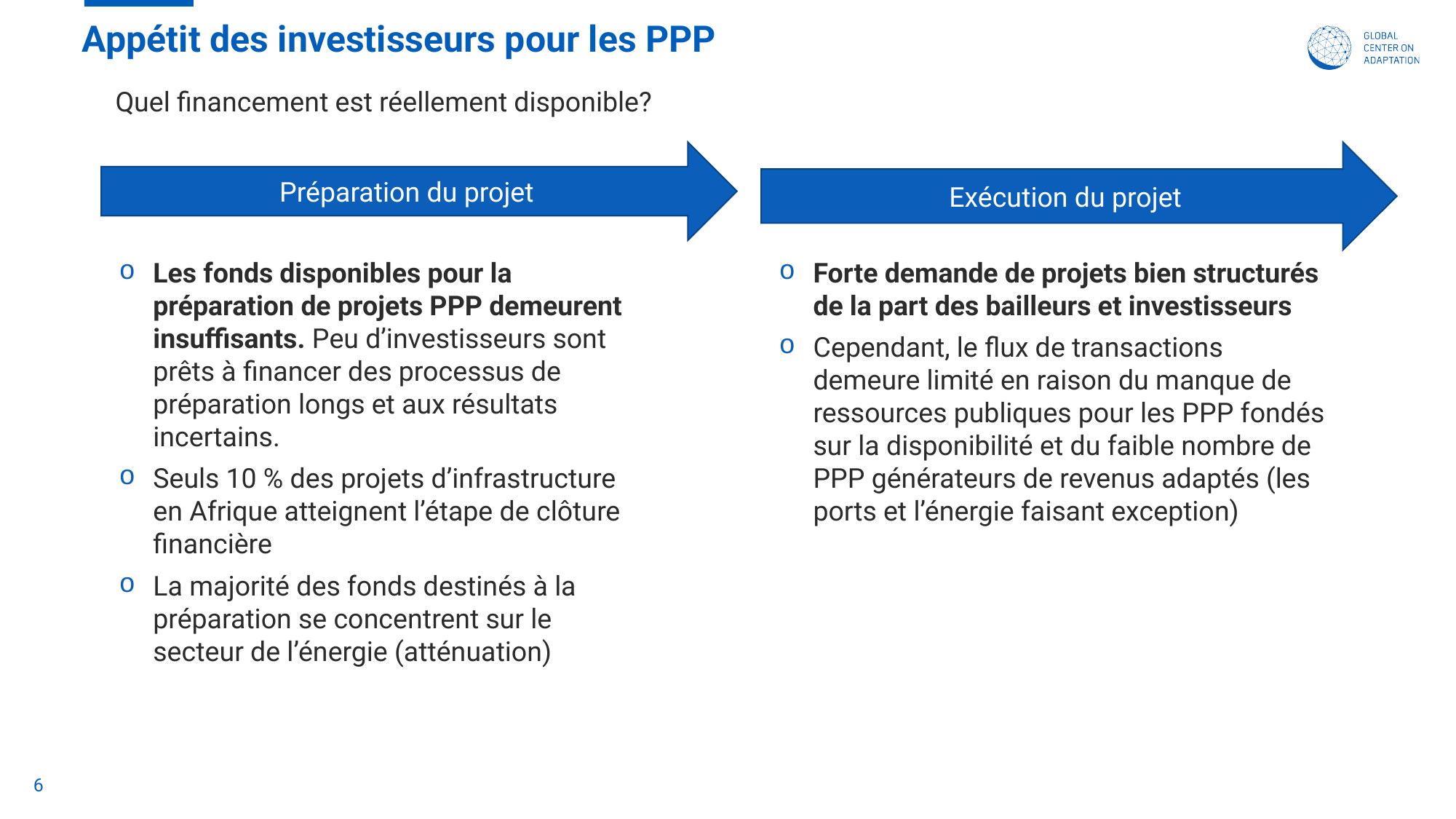

Préparation du projet
Exécution du projet
# Appétit des investisseurs pour les PPP
Quel financement est réellement disponible?
Forte demande de projets bien structurés de la part des bailleurs et investisseurs
Cependant, le flux de transactions demeure limité en raison du manque de ressources publiques pour les PPP fondés sur la disponibilité et du faible nombre de PPP générateurs de revenus adaptés (les ports et l’énergie faisant exception)
Les fonds disponibles pour la préparation de projets PPP demeurent insuffisants. Peu d’investisseurs sont prêts à financer des processus de préparation longs et aux résultats incertains.
Seuls 10 % des projets d’infrastructure en Afrique atteignent l’étape de clôture financière
La majorité des fonds destinés à la préparation se concentrent sur le secteur de l’énergie (atténuation)